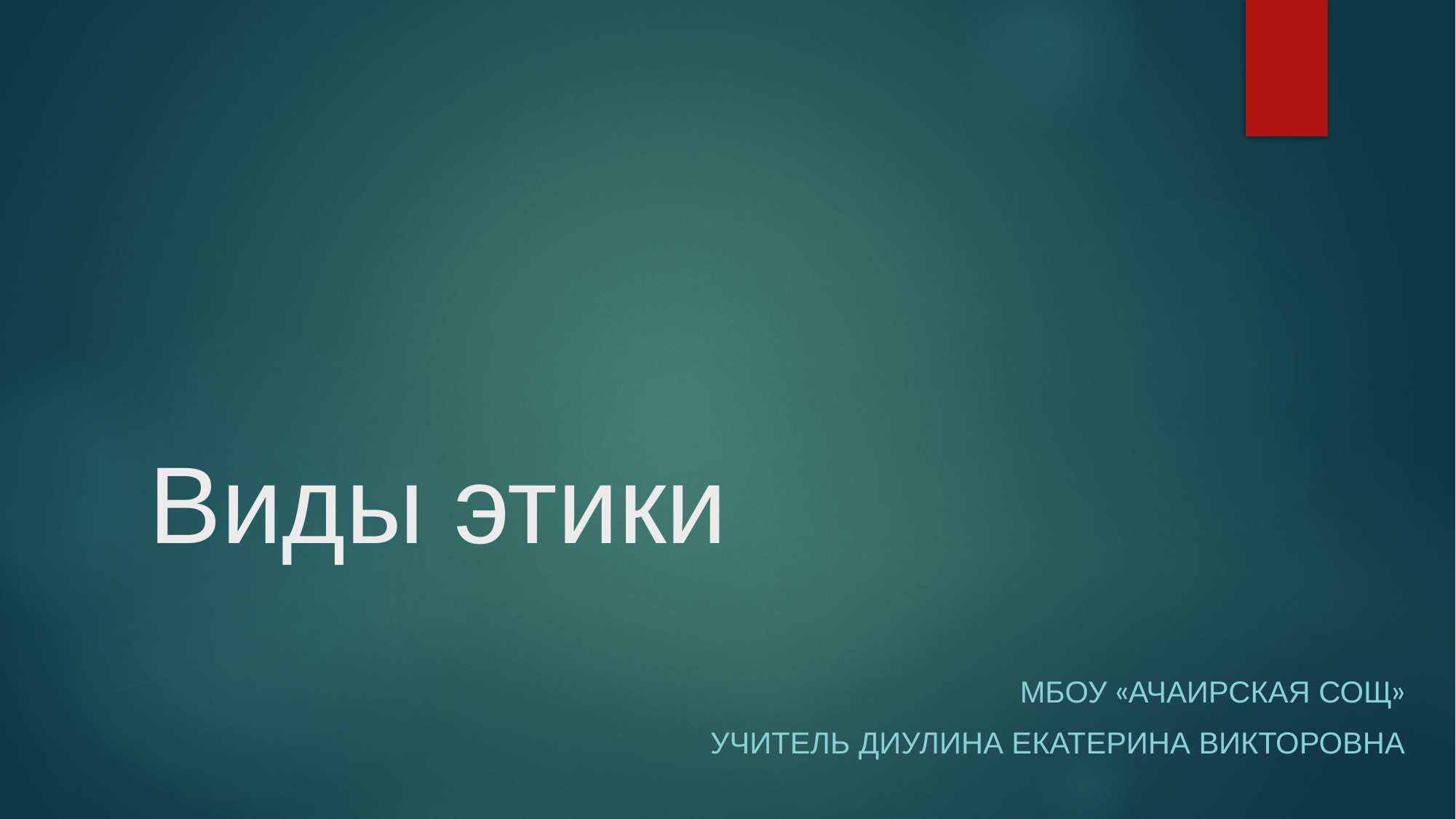

# Виды этики
МБОУ «Ачаирская сощ»
Учитель Диулина Екатерина Викторовна